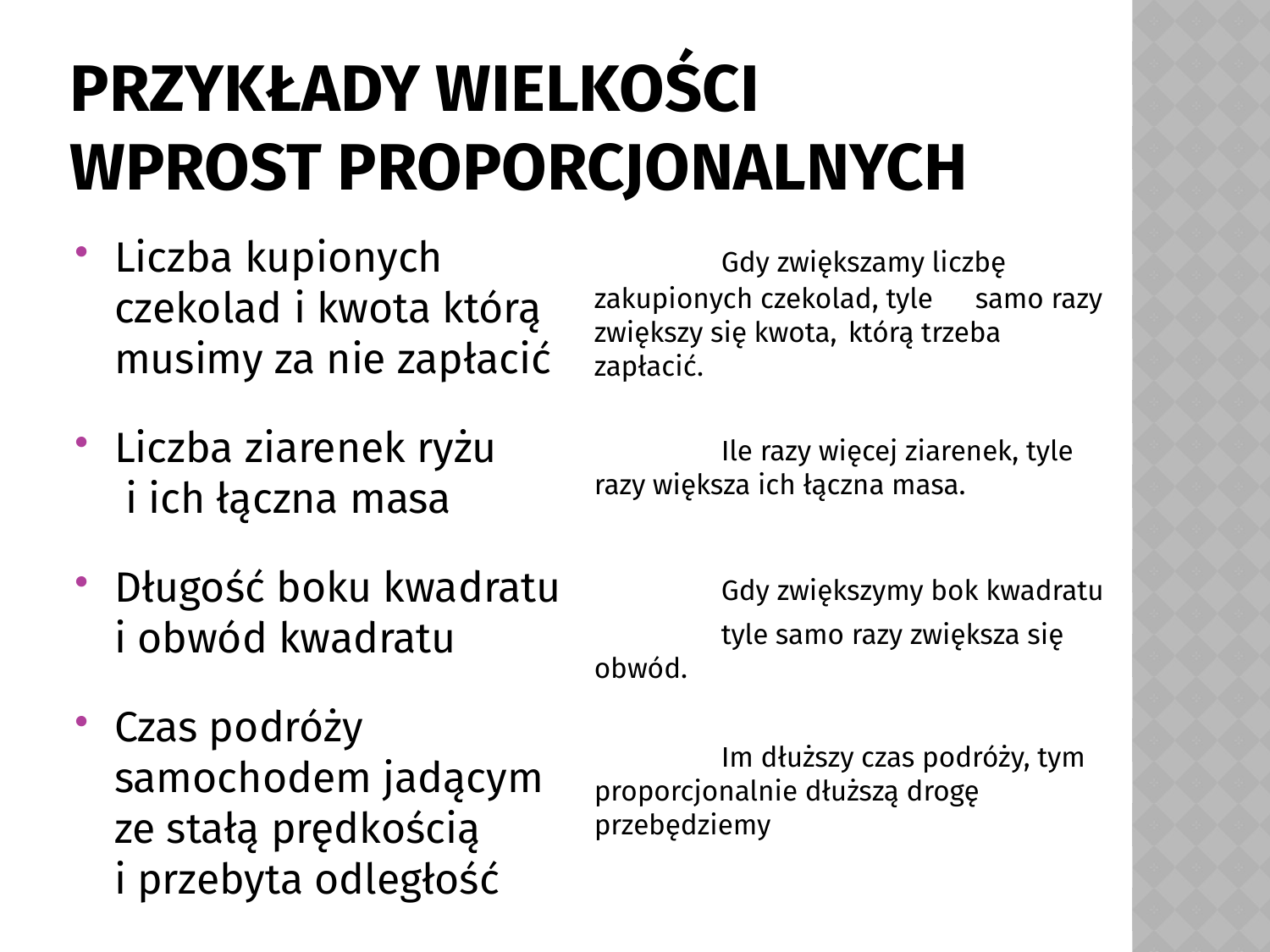

# Przykłady wielkości wprost proporcjonalnych
Liczba kupionych czekolad i kwota którą musimy za nie zapłacić

Liczba ziarenek ryżu
 i ich łączna masa

Długość boku kwadratu
i obwód kwadratu

Czas podróży samochodem jadącym
ze stałą prędkością
i przebyta odległość
	Gdy zwiększamy liczbę 	zakupionych czekolad, tyle 	samo razy zwiększy się kwota, 	którą trzeba zapłacić.

	Ile razy więcej ziarenek, tyle 	razy większa ich łączna masa.

	Gdy zwiększymy bok kwadratu
	tyle samo razy zwiększa się 	obwód.

	Im dłuższy czas podróży, tym 	proporcjonalnie dłuższą drogę 	przebędziemy